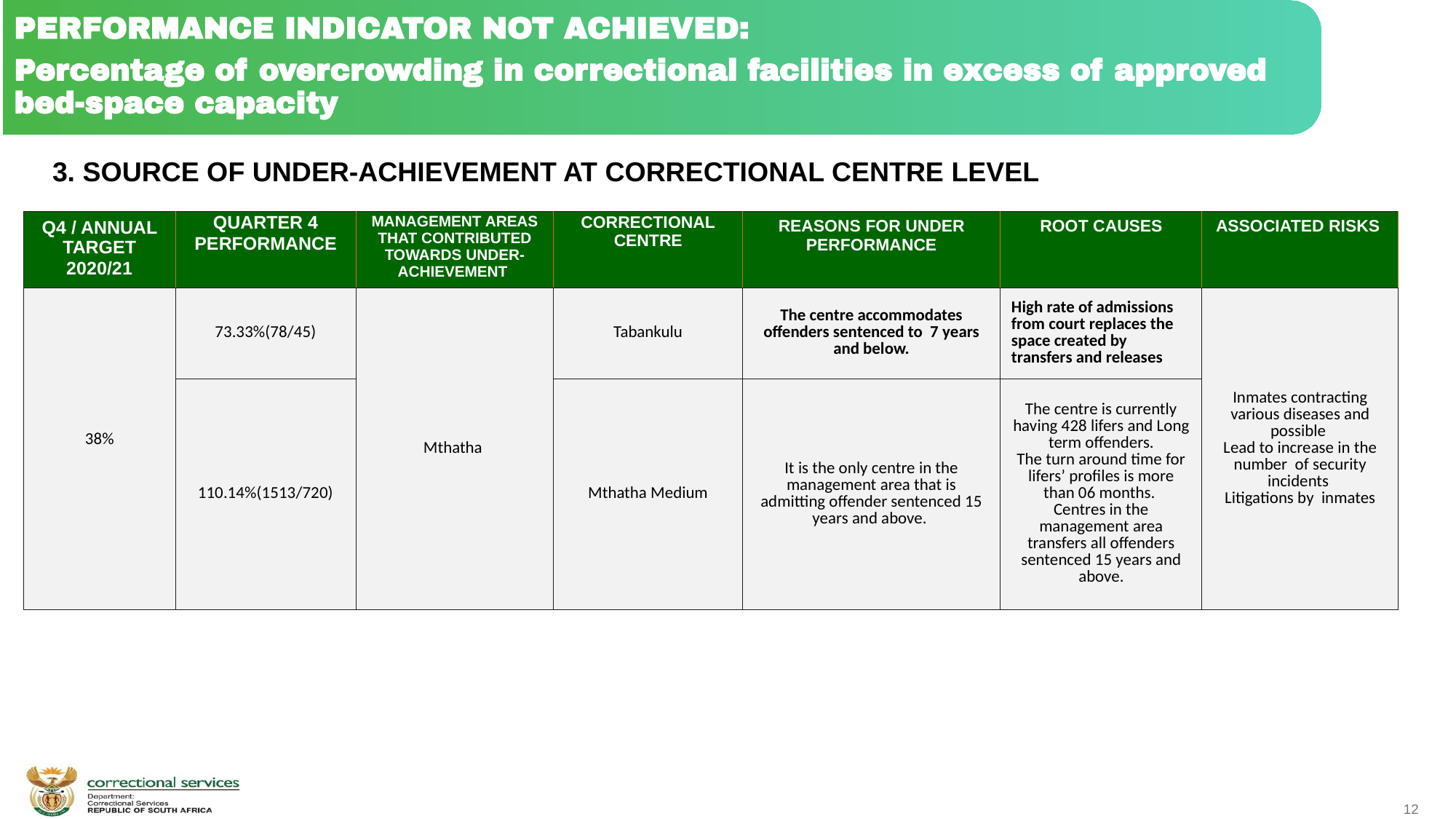

PERFORMANCE INDICATOR NOT ACHIEVED:
Percentage of overcrowding in correctional facilities in excess of approved  bed-space capacity
     3. SOURCE OF UNDER-ACHIEVEMENT AT CORRECTIONAL CENTRE LEVEL
| Q4 / ANNUAL TARGET 2020/21 | QUARTER 4 PERFORMANCE | MANAGEMENT AREAS THAT CONTRIBUTED TOWARDS UNDER-ACHIEVEMENT | CORRECTIONAL CENTRE | REASONS FOR UNDER PERFORMANCE | ROOT CAUSES | ASSOCIATED RISKS |
| --- | --- | --- | --- | --- | --- | --- |
| 38% | 73.33%(78/45) | Mthatha | Tabankulu | The centre accommodates offenders sentenced to 7 years and below. | High rate of admissions from court replaces the space created by transfers and releases | Inmates contracting various diseases and possible Lead to increase in the number of security incidents Litigations by inmates |
|  | 110.14%(1513/720) |  | Mthatha Medium | It is the only centre in the management area that is admitting offender sentenced 15 years and above. | The centre is currently having 428 lifers and Long term offenders. The turn around time for lifers’ profiles is more than 06 months. Centres in the management area transfers all offenders sentenced 15 years and above. |  |